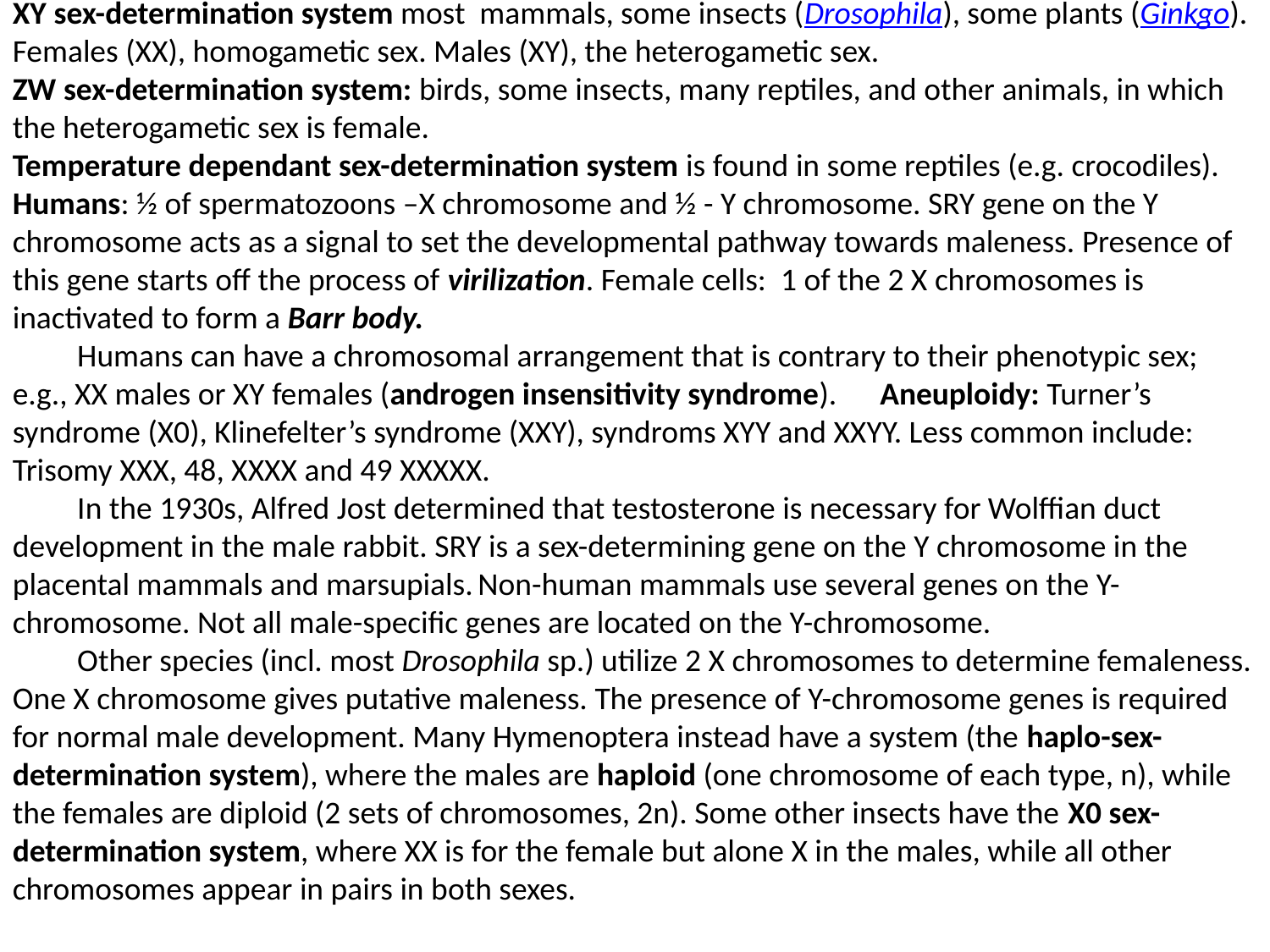

XY sex-determination system most  mammals, some insects (Drosophila), some plants (Ginkgo). Females (XX), homogametic sex. Males (XY), the heterogametic sex.
ZW sex-determination system: birds, some insects, many reptiles, and other animals, in which the heterogametic sex is female.
Temperature dependant sex-determination system is found in some reptiles (e.g. crocodiles). Humans: ½ of spermatozoons –X chromosome and ½ - Y chromosome. SRY gene on the Y chromosome acts as a signal to set the developmental pathway towards maleness. Presence of this gene starts off the process of virilization. Female cells:  1 of the 2 X chromosomes is inactivated to form a Barr body.
         Humans can have a chromosomal arrangement that is contrary to their phenotypic sex; e.g., XX males or XY females (androgen insensitivity syndrome).      Aneuploidy: Turner’s syndrome (X0), Klinefelter’s syndrome (XXY), syndroms XYY and XXYY. Less common include: Trisomy XXX, 48, XXXX and 49 XXXXX.
         In the 1930s, Alfred Jost determined that testosterone is necessary for Wolffian duct  development in the male rabbit. SRY is a sex-determining gene on the Y chromosome in the placental mammals and marsupials. Non-human mammals use several genes on the Y-chromosome. Not all male-specific genes are located on the Y-chromosome.
         Other species (incl. most Drosophila sp.) utilize 2 X chromosomes to determine femaleness. One X chromosome gives putative maleness. The presence of Y-chromosome genes is required for normal male development. Many Hymenoptera instead have a system (the haplo-sex-determination system), where the males are haploid (one chromosome of each type, n), while the females are diploid (2 sets of chromosomes, 2n). Some other insects have the X0 sex-determination system, where XX is for the female but alone X in the males, while all other chromosomes appear in pairs in both sexes.